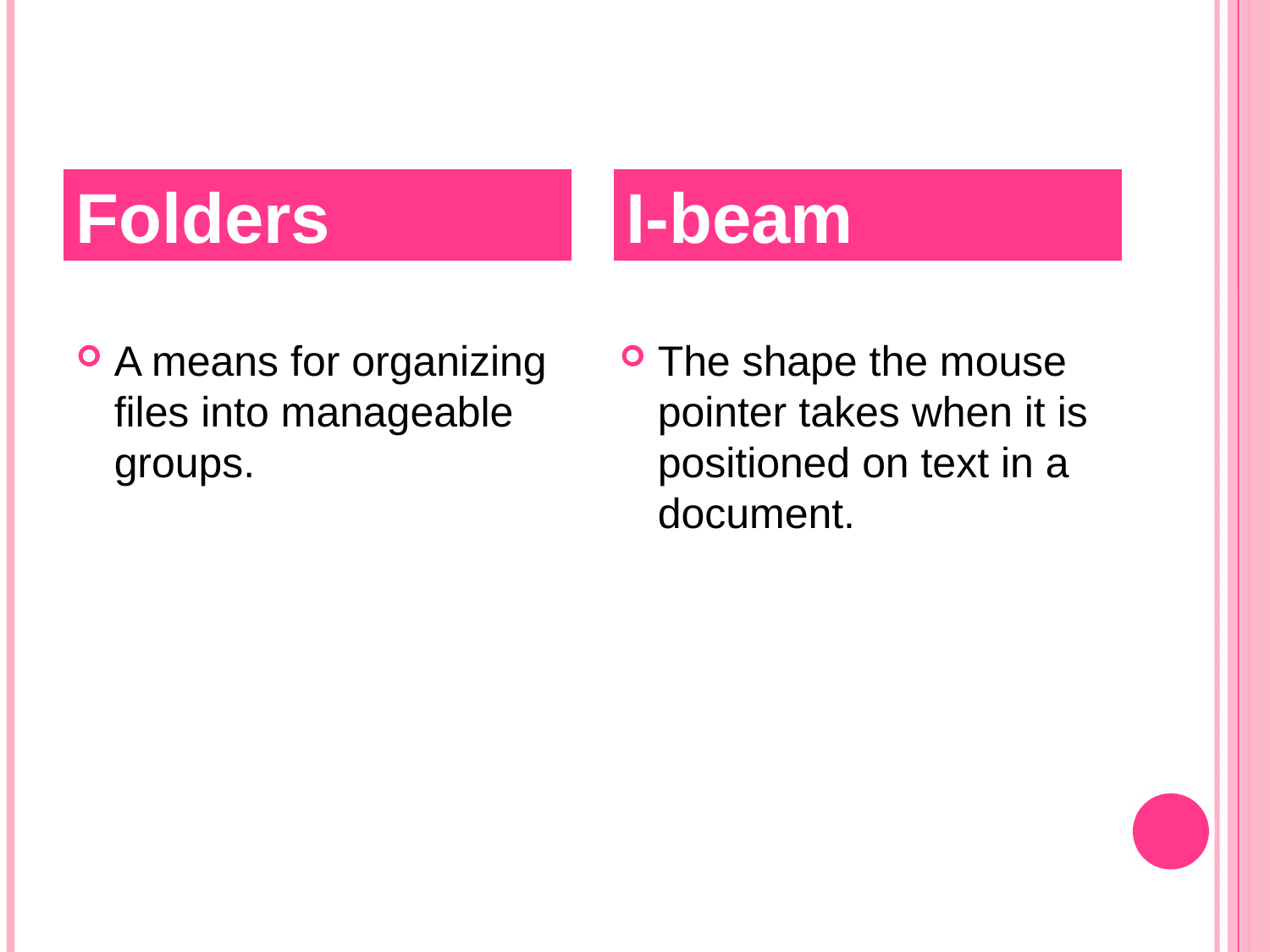

Folders
I-beam
A means for organizing files into manageable groups.
The shape the mouse pointer takes when it is positioned on text in a document.